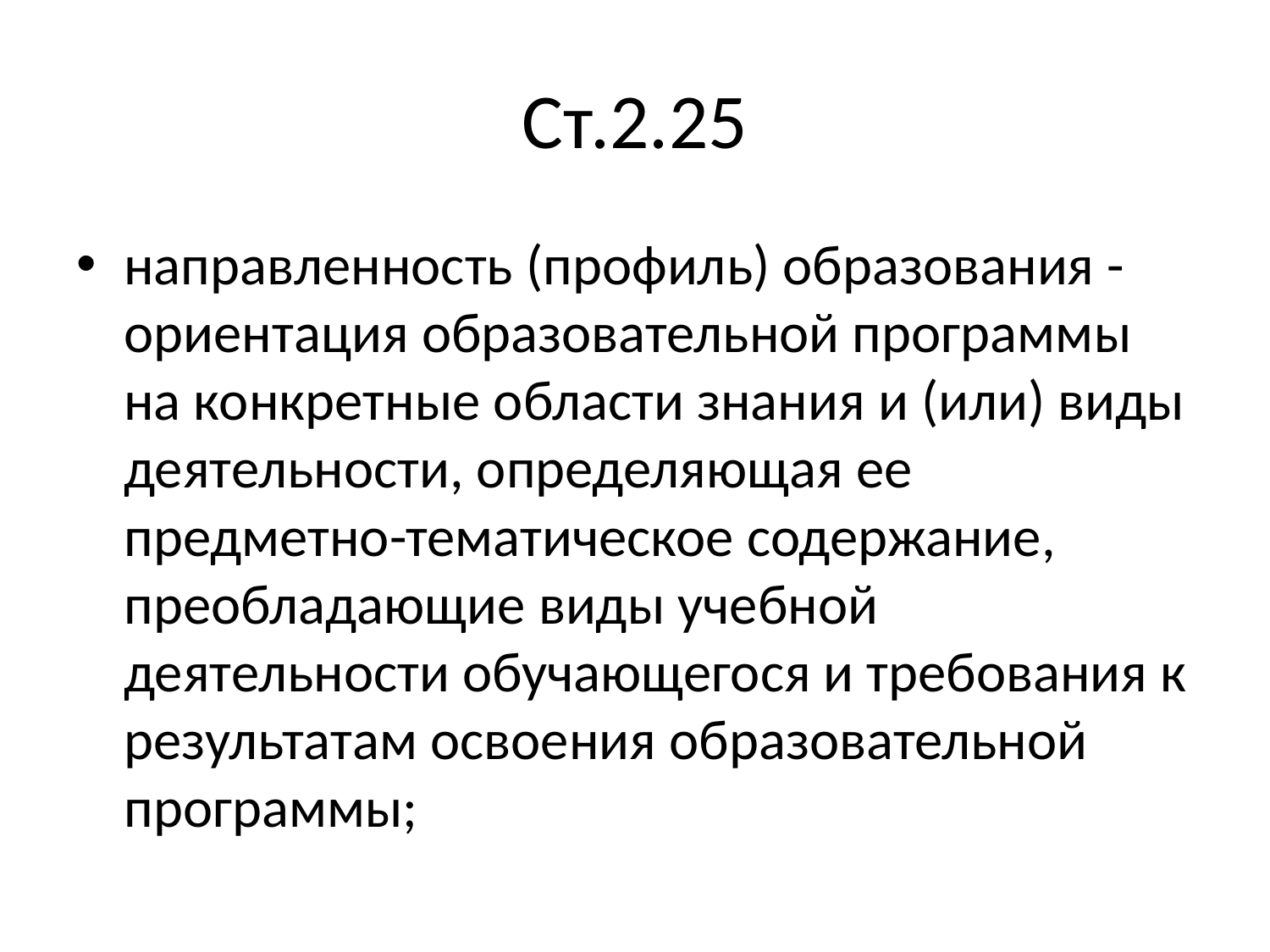

# Ст.2.25
направленность (профиль) образования - ориентация образовательной программы на конкретные области знания и (или) виды деятельности, определяющая ее предметно-тематическое содержание, преобладающие виды учебной деятельности обучающегося и требования к результатам освоения образовательной программы;